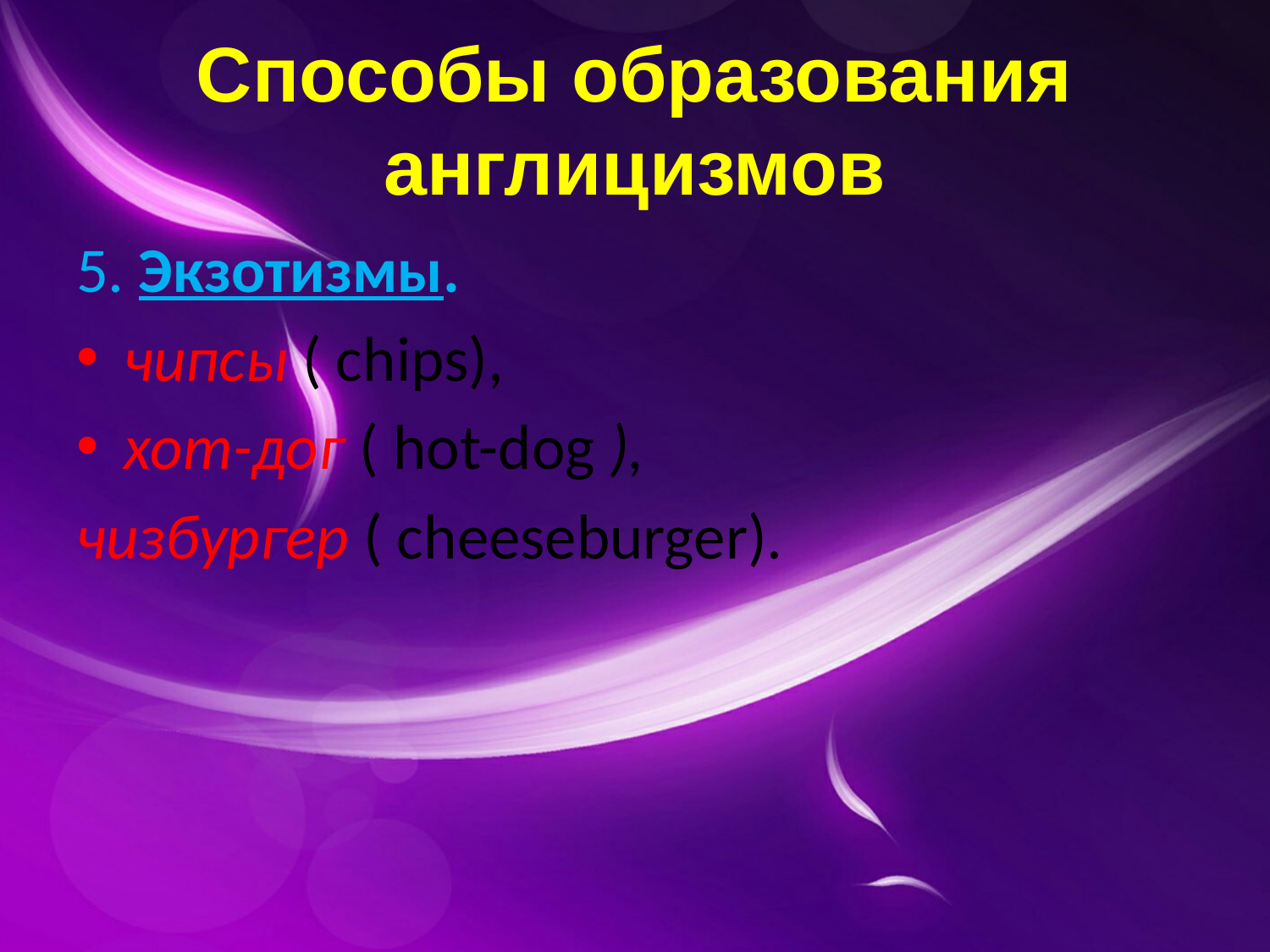

# Способы образования англицизмов
5. Экзотизмы.
чипсы ( chips),
хот-дог ( hot-dog ),
чизбургер ( cheeseburger).